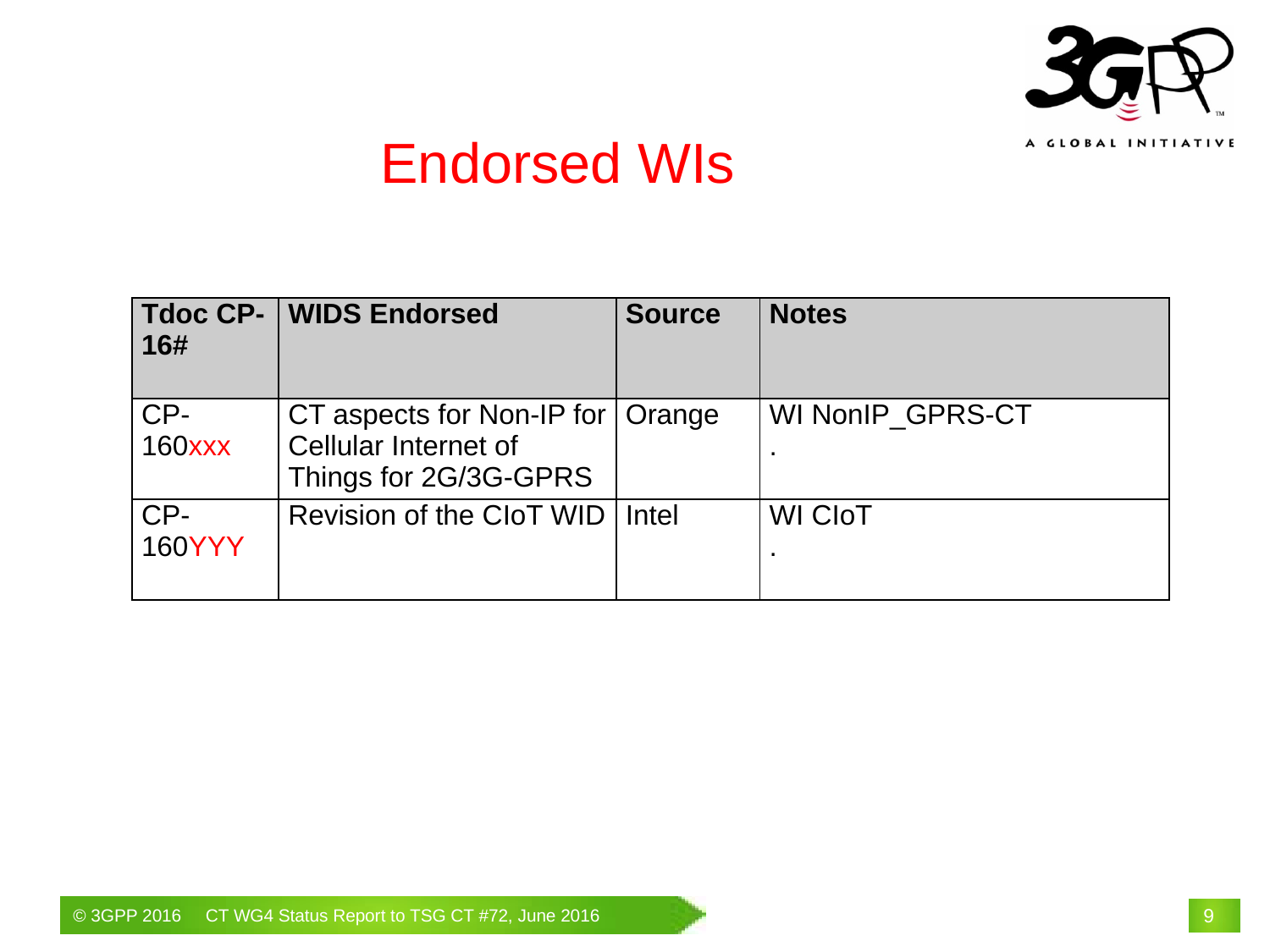

# Endorsed WIs

| Tdoc CP-16# | WIDS Endorsed | Source | Notes |
| --- | --- | --- | --- |
| CP-160xxx | CT aspects for Non-IP for Cellular Internet of Things for 2G/3G-GPRS | Orange | WI NonIP\_GPRS-CT . |
| CP-160YYY | Revision of the CIoT WID | Intel | WI CIoT . |